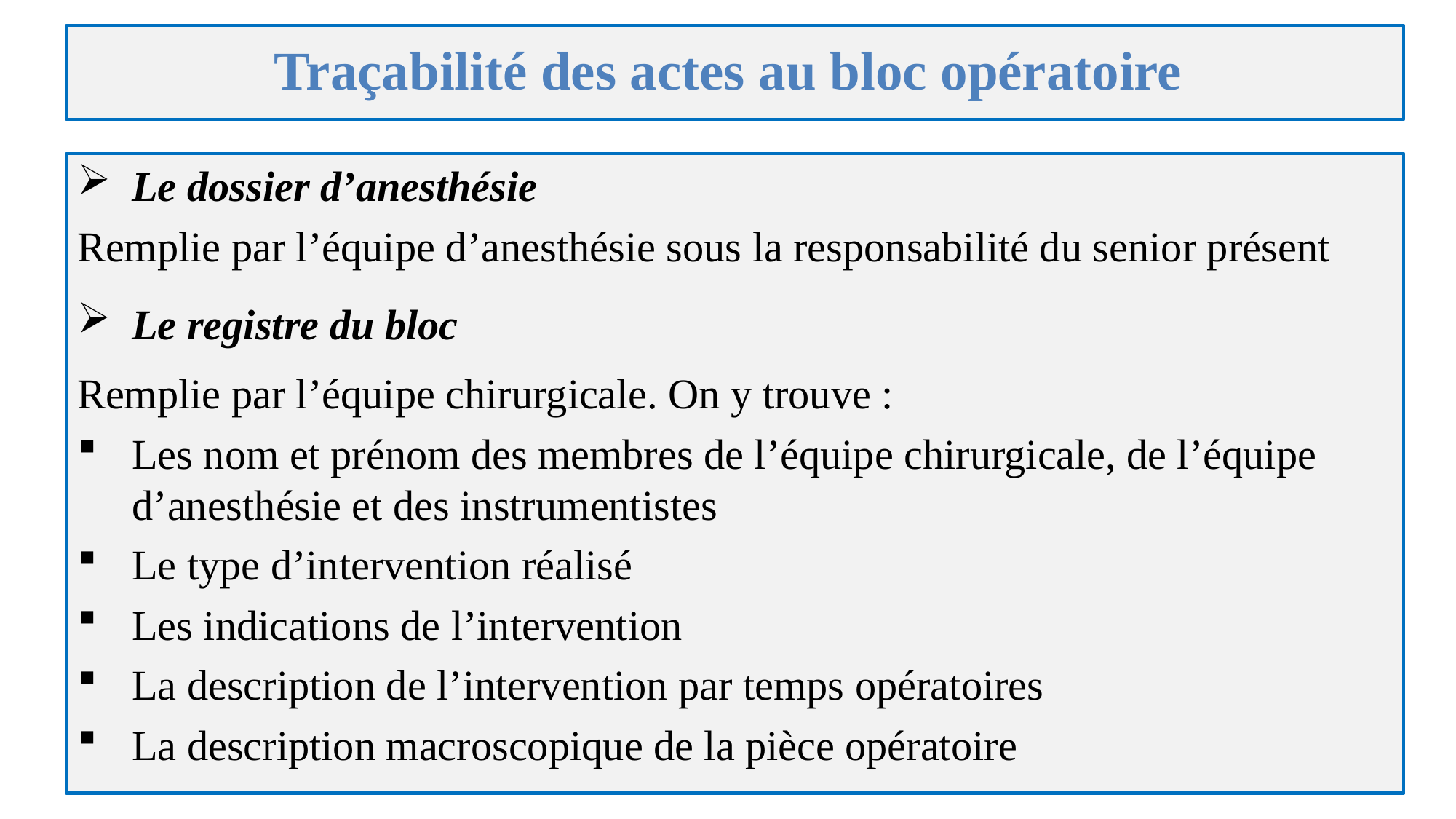

# Traçabilité des actes au bloc opératoire
Le dossier d’anesthésie
Remplie par l’équipe d’anesthésie sous la responsabilité du senior présent
Le registre du bloc
Remplie par l’équipe chirurgicale. On y trouve :
Les nom et prénom des membres de l’équipe chirurgicale, de l’équipe d’anesthésie et des instrumentistes
Le type d’intervention réalisé
Les indications de l’intervention
La description de l’intervention par temps opératoires
La description macroscopique de la pièce opératoire